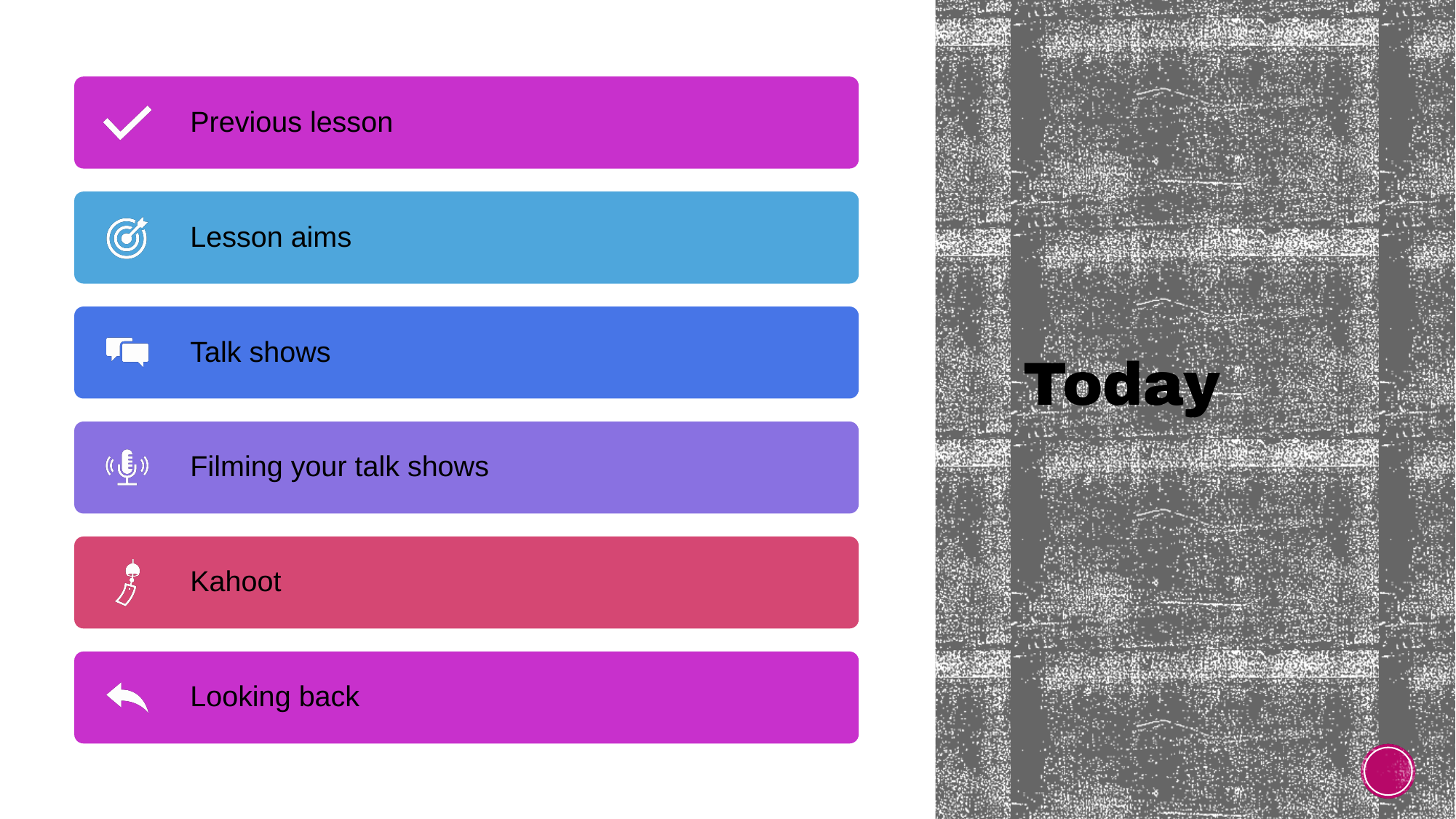

Previous lesson
Lesson aims
Talk shows
Filming your talk shows
Kahoot
Looking back
# Today